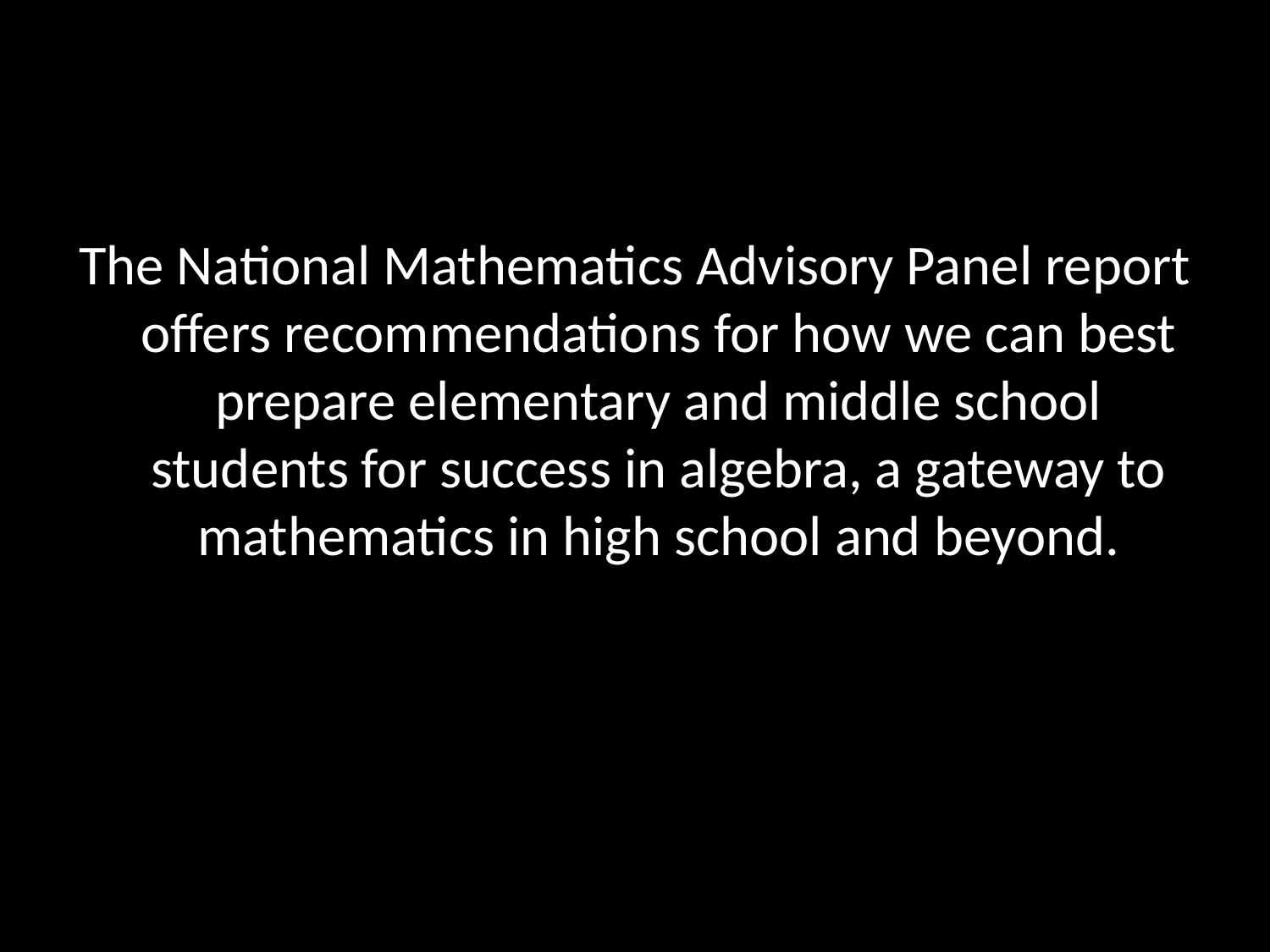

The National Mathematics Advisory Panel report offers recommendations for how we can best prepare elementary and middle school students for success in algebra, a gateway to mathematics in high school and beyond.